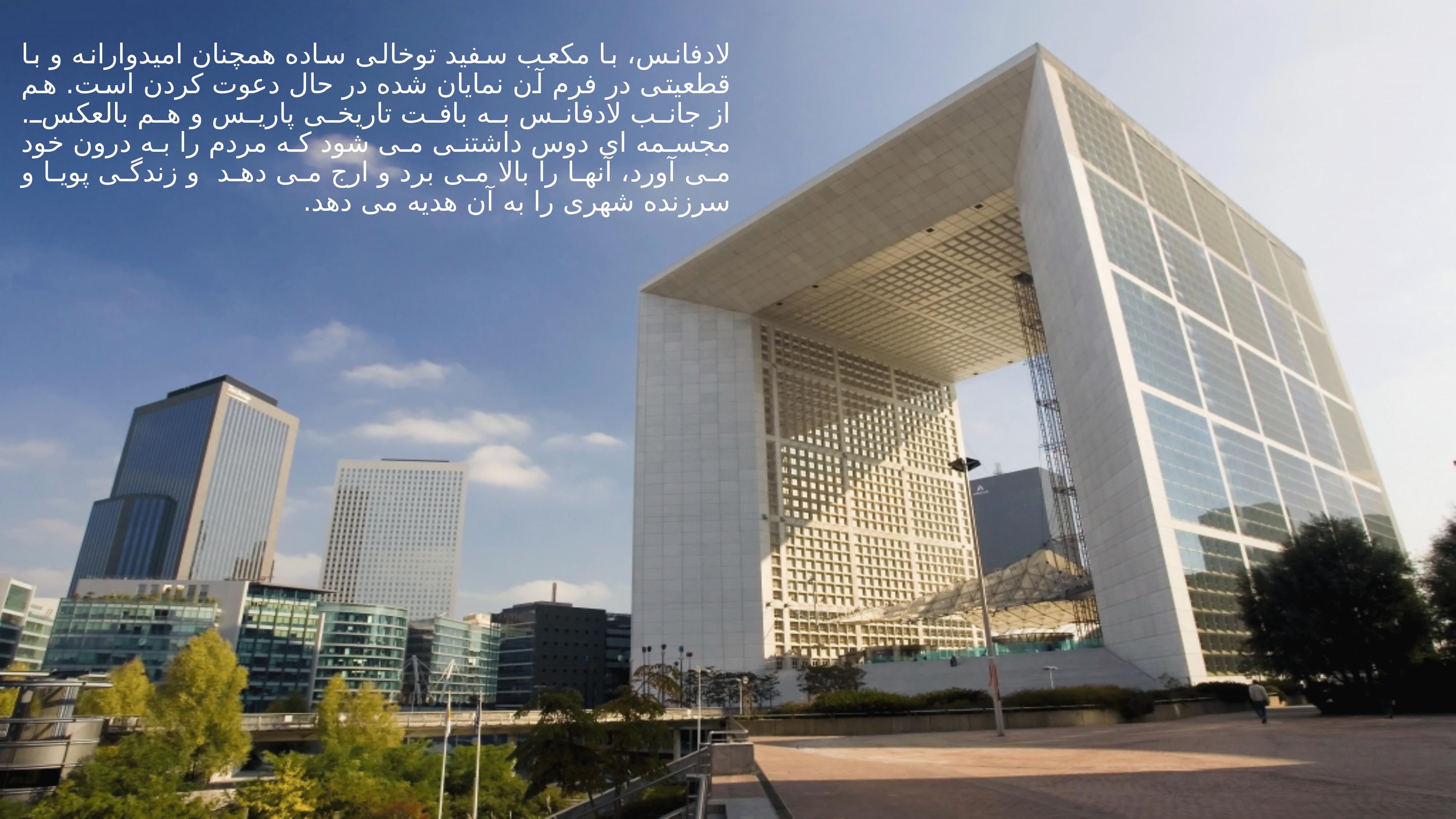

لادفانس، با مکعب سفید توخالی ساده همچنان امیدوارانه و با قطعیتی در فرم آن نمایان شده در حال دعوت کردن است. هم از جانب لادفانس به بافت تاریخی پاریس و هم بالعکس. مجسمه ای دوس داشتنی می شود که مردم را به درون خود می آورد، آنها را بالا می برد و ارج می دهد و زندگی پویا و سرزنده شهری را به آن هدیه می دهد.